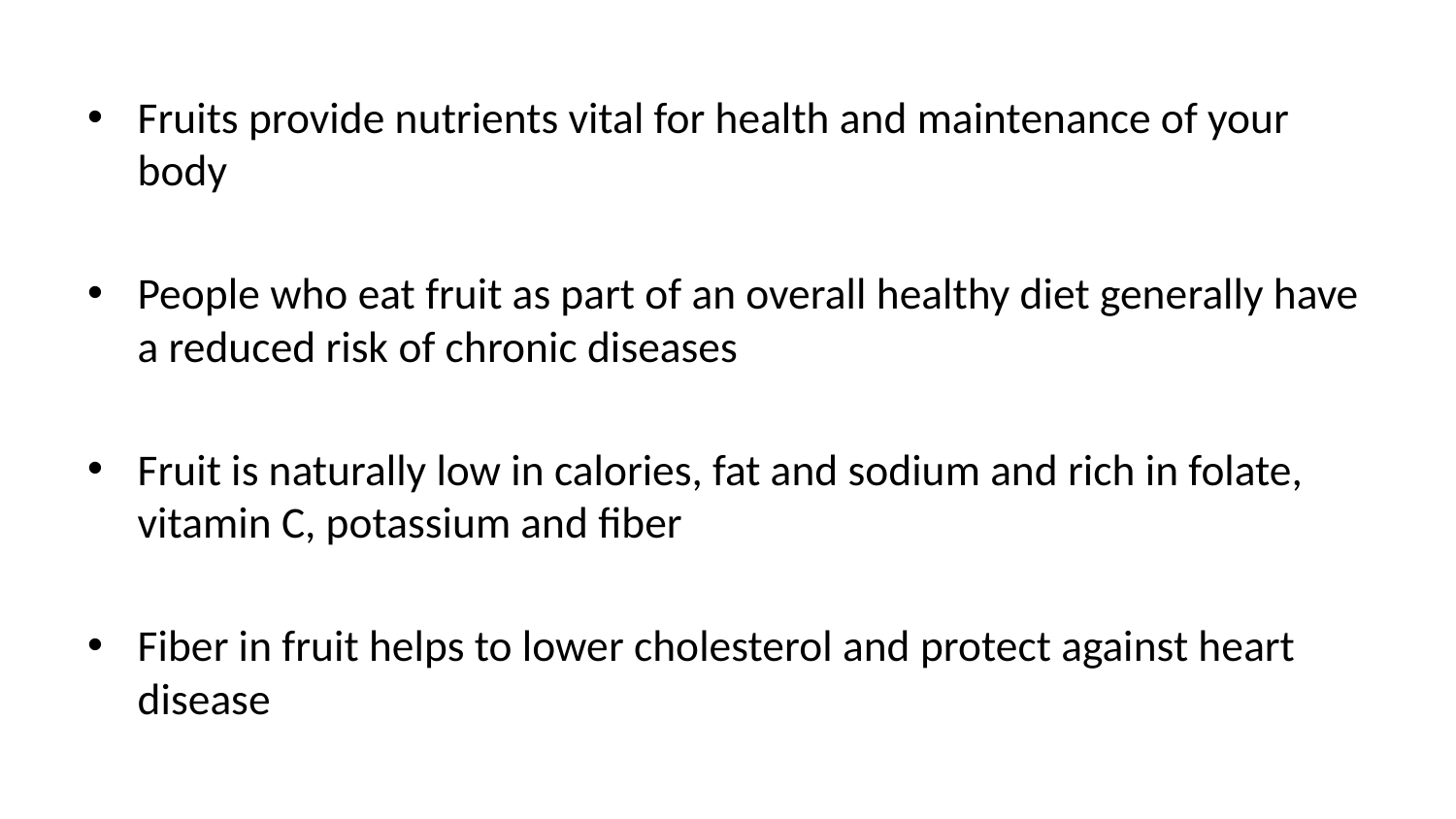

Fruits provide nutrients vital for health and maintenance of your body

People who eat fruit as part of an overall healthy diet generally have a reduced risk of chronic diseases

Fruit is naturally low in calories, fat and sodium and rich in folate, vitamin C, potassium and fiber

Fiber in fruit helps to lower cholesterol and protect against heart disease